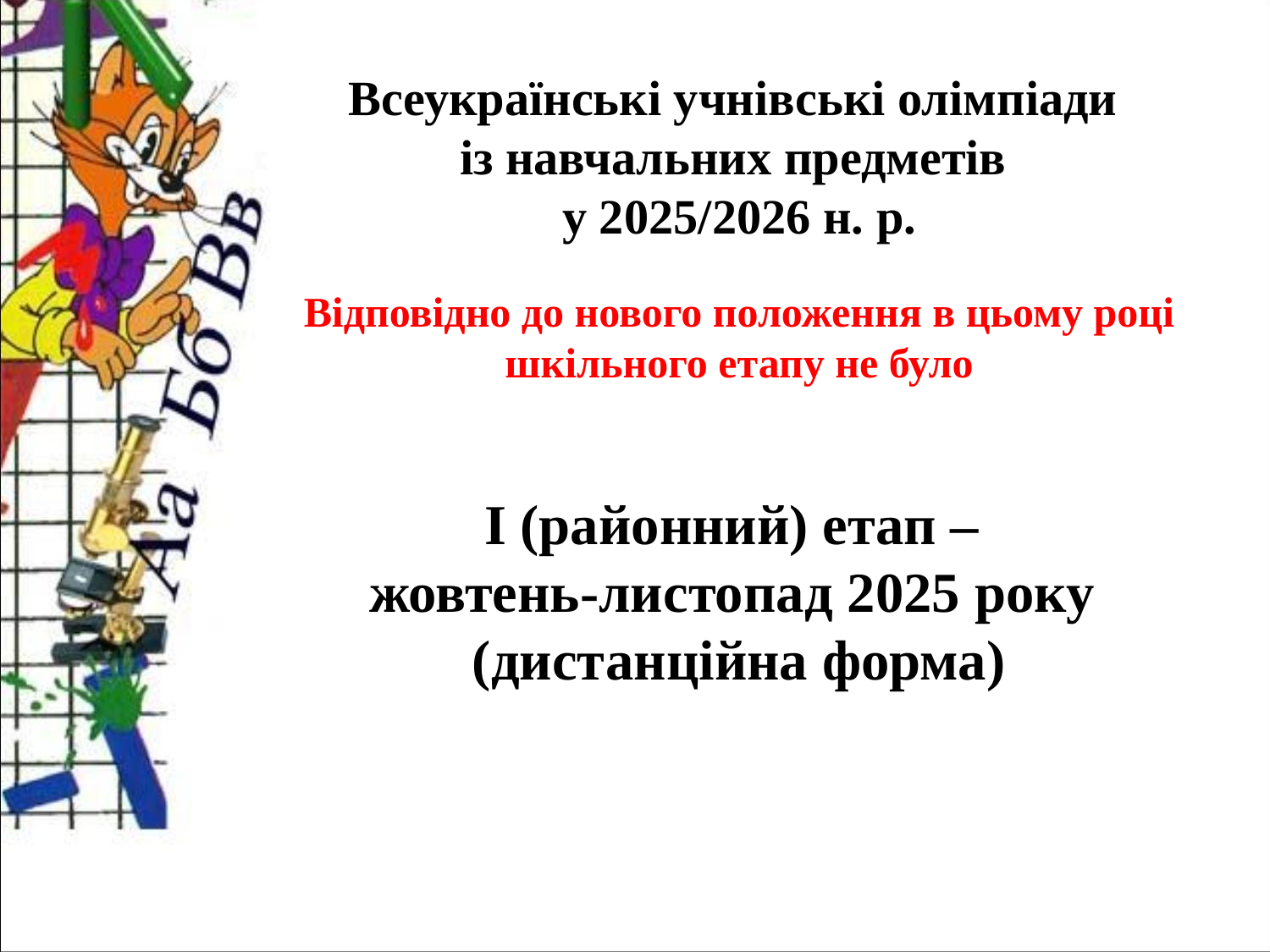

Всеукраїнські учнівські олімпіади
із навчальних предметів
у 2025/2026 н. р.

Відповідно до нового положення в цьому році шкільного етапу не було

І (районний) етап –
жовтень-листопад 2025 року
(дистанційна форма)